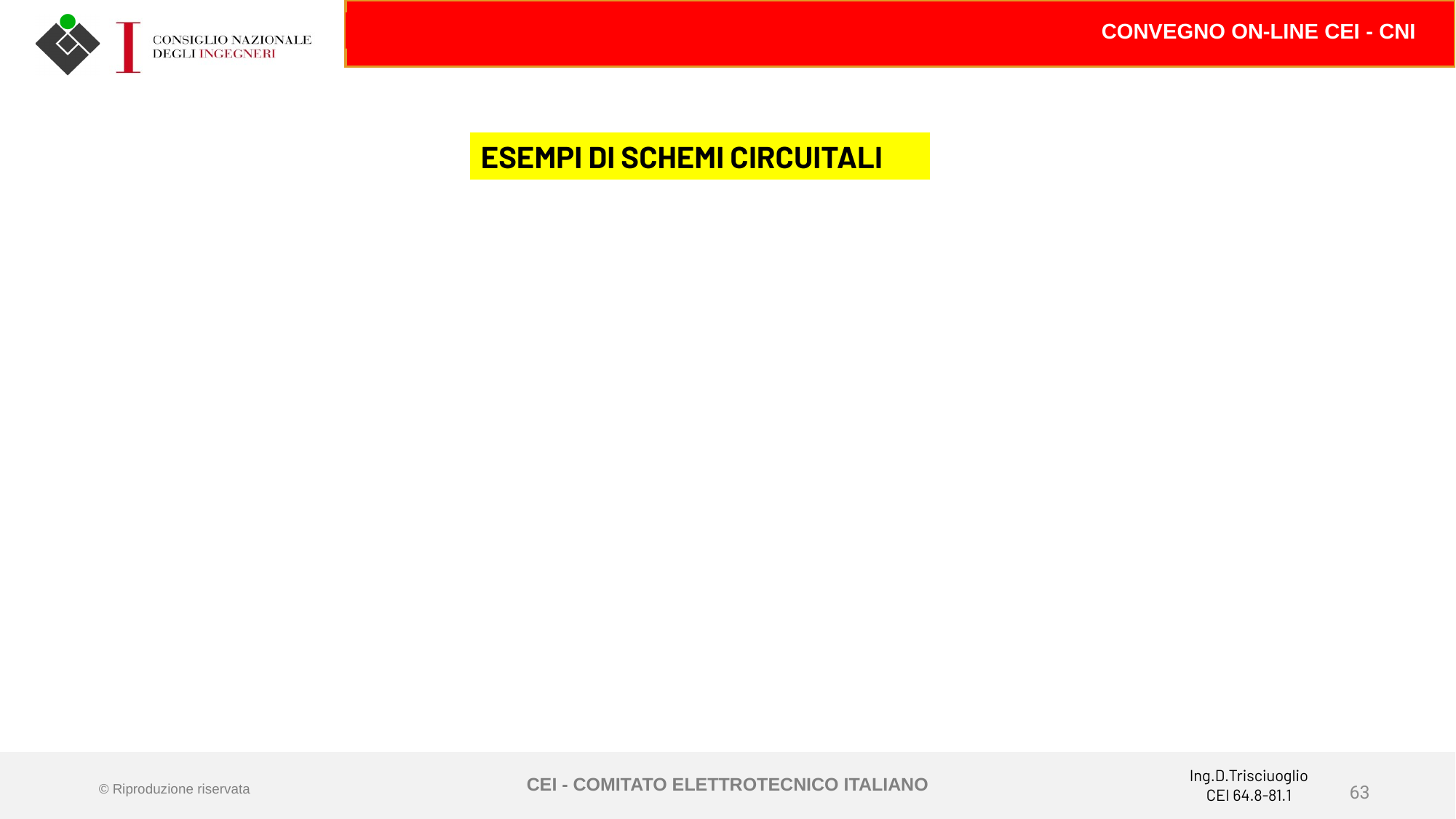

ESEMPI DI SCHEMI CIRCUITALI
Ing.D.Trisciuoglio
CEI 64.8-81.1